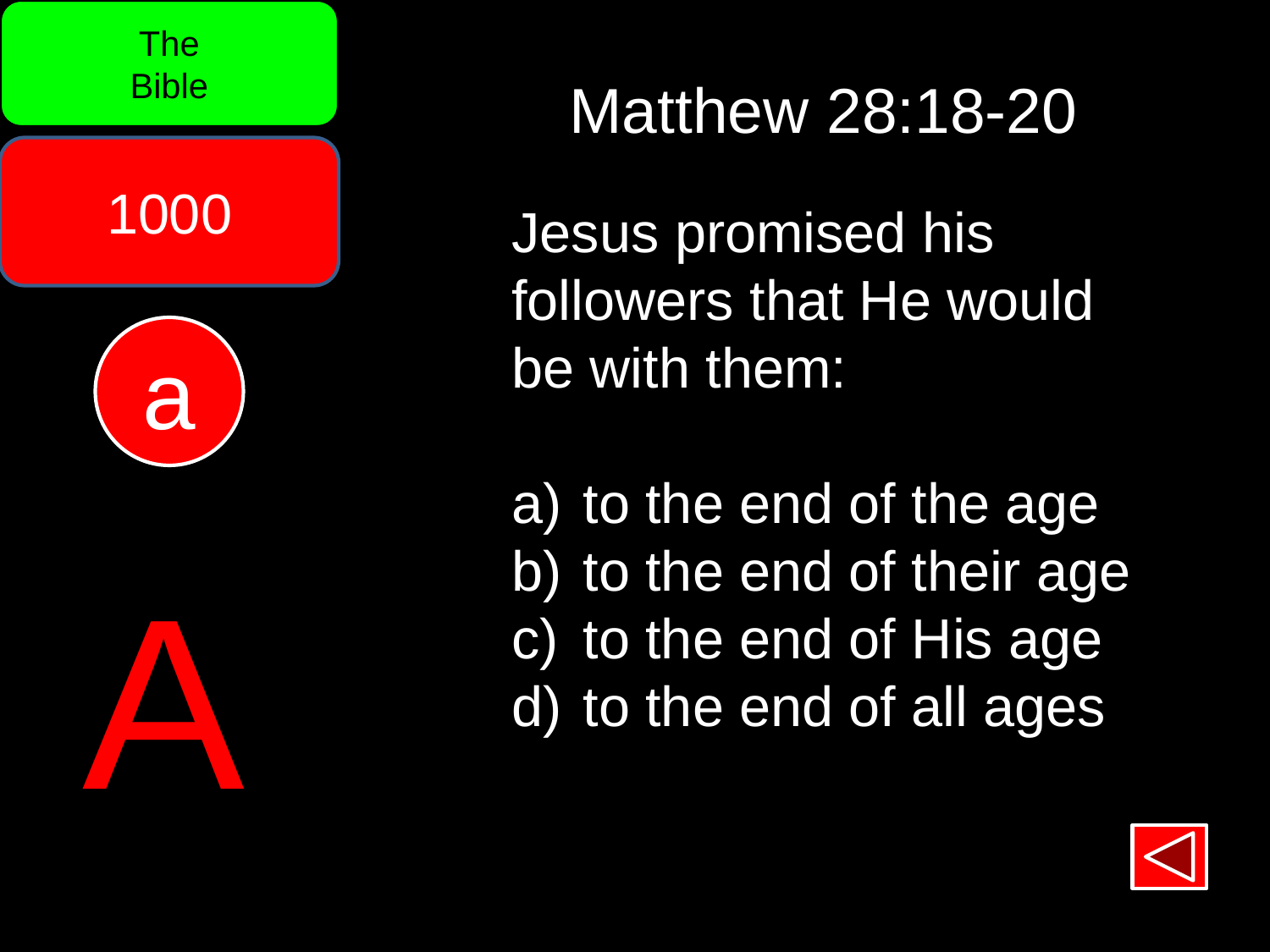

The
Bible
Matthew 28:18-20
1000
Jesus promised his
followers that He would
be with them:

to the end of the age
to the end of their age
to the end of His age
to the end of all ages
a
A